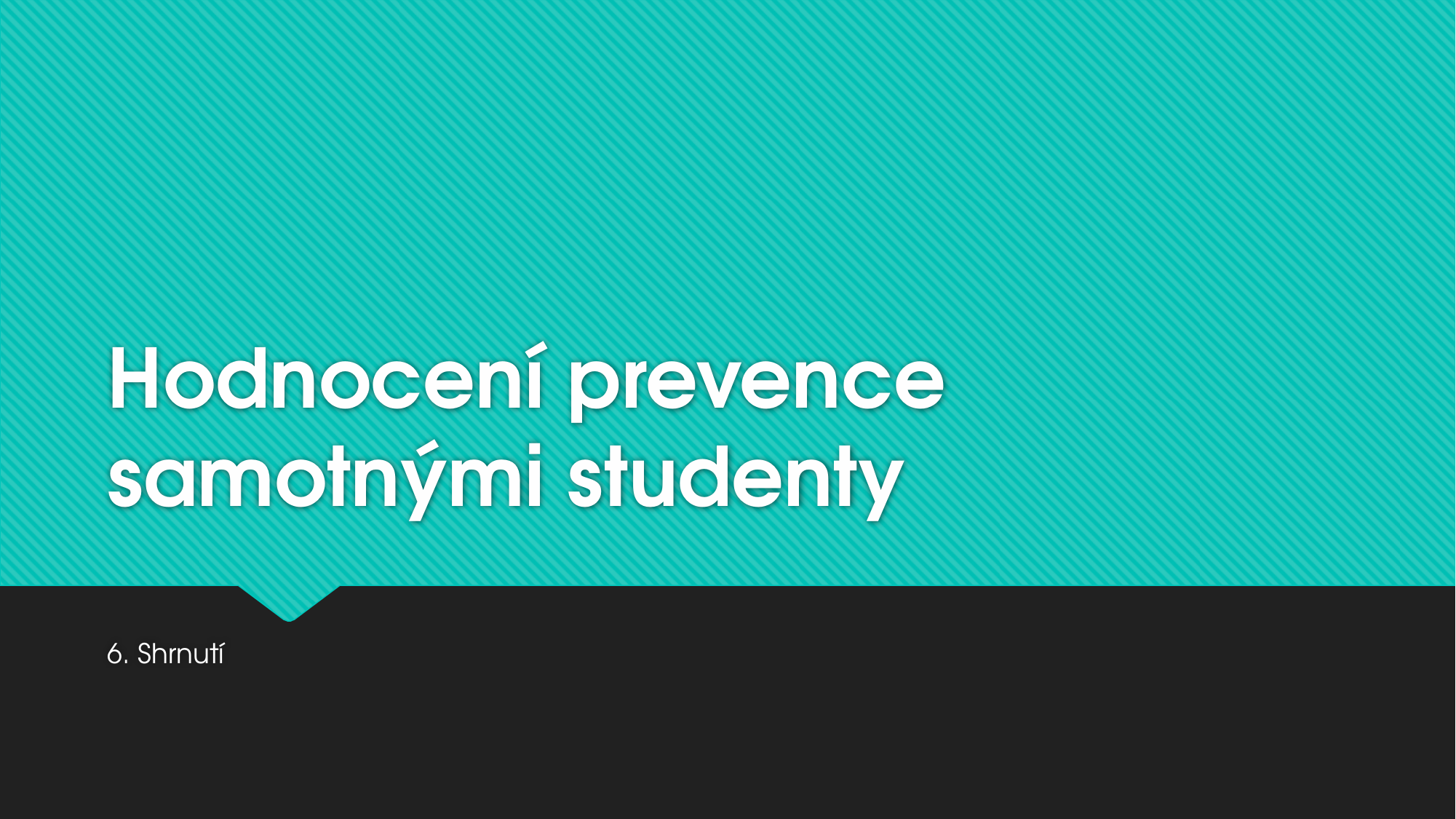

# Hodnocení prevence samotnými studenty
6. Shrnutí